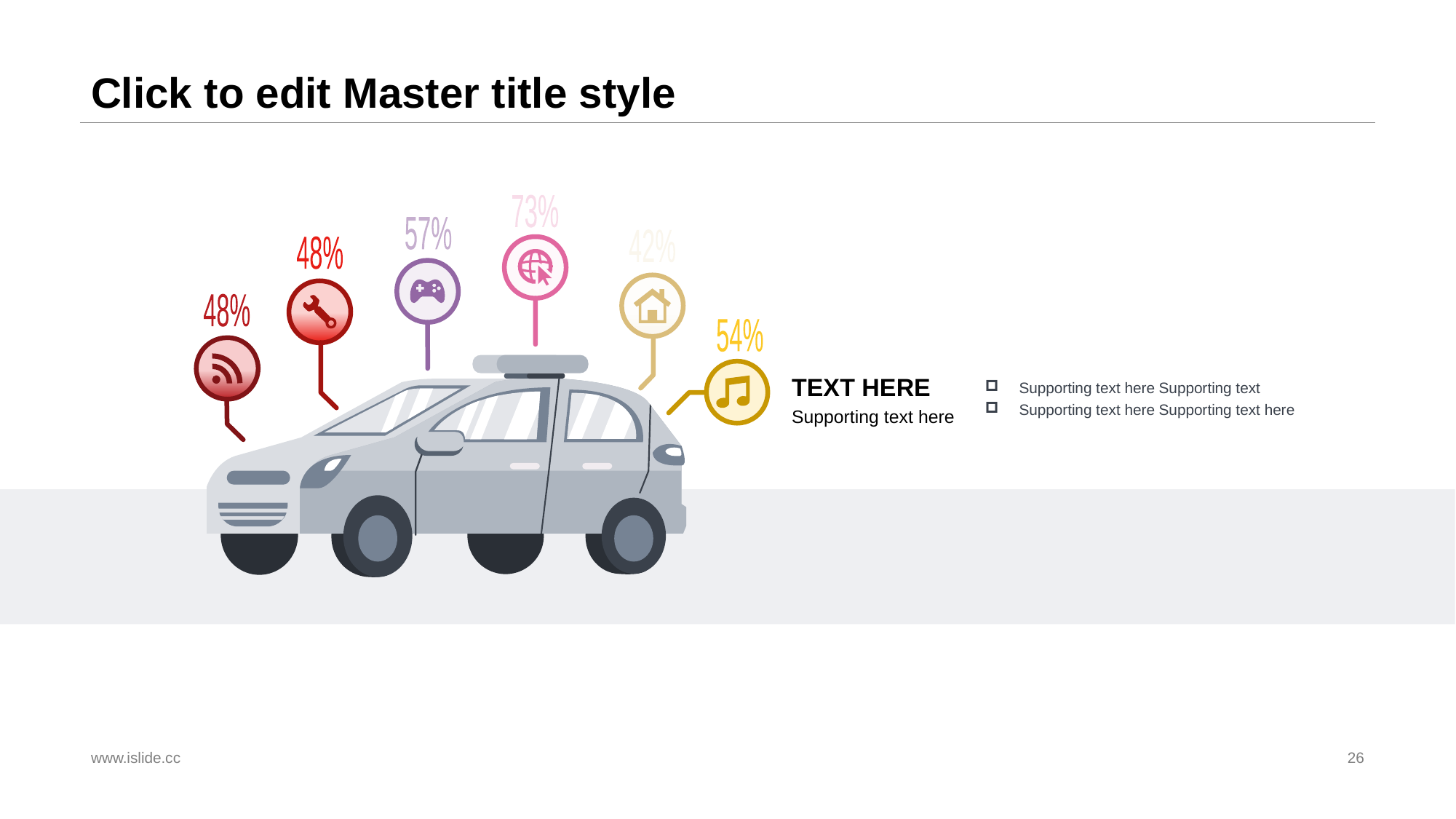

# Click to edit Master title style
73%
57%
42%

48%

48%

54%

TEXT HERE

Supporting text here Supporting text
Supporting text here Supporting text here

Supporting text here

www.islide.cc
26